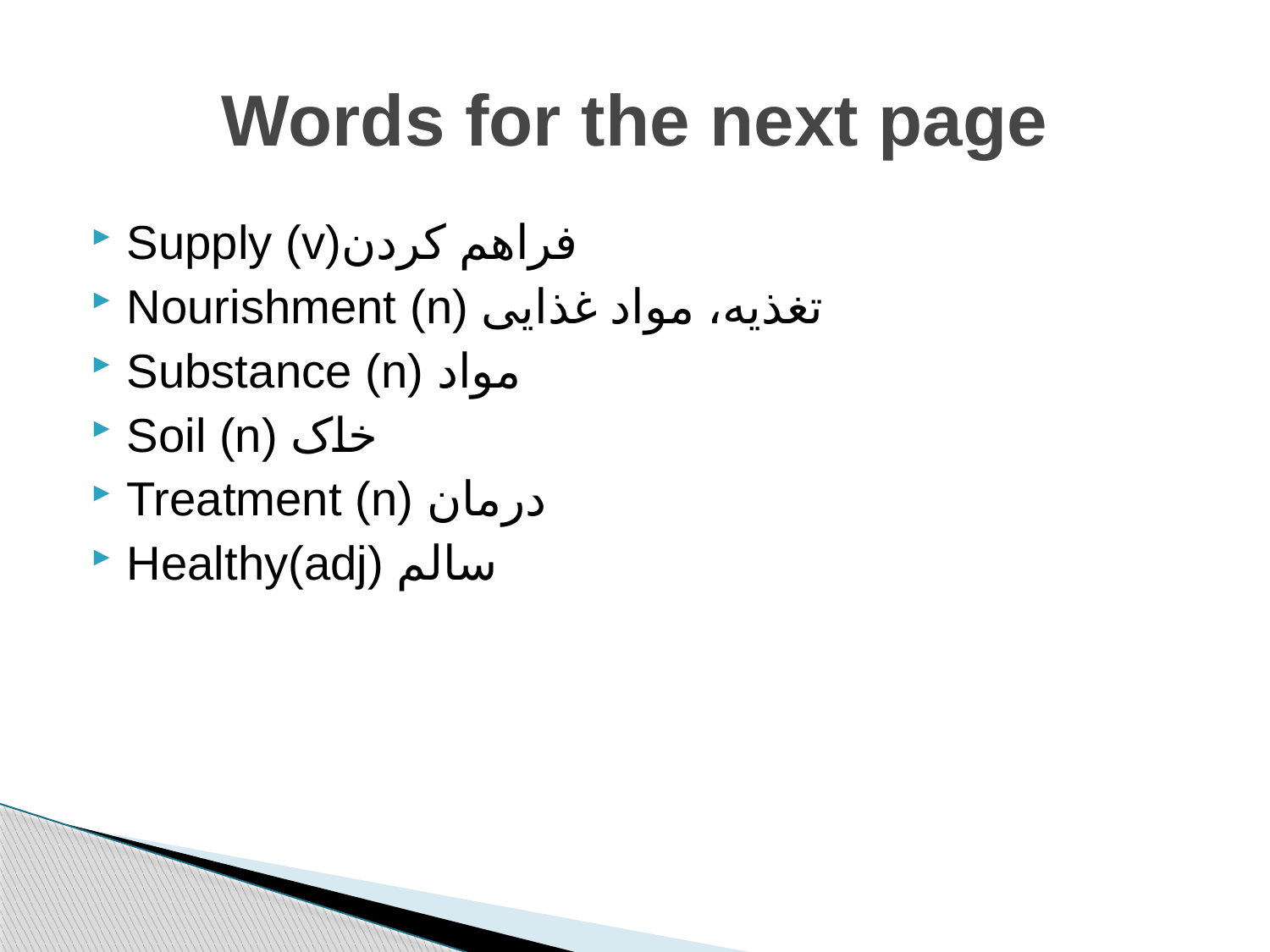

# Words for the next page
Supply (v)فراهم کردن
Nourishment (n) تغذیه، مواد غذایی
Substance (n) مواد
Soil (n) خاک
Treatment (n) درمان
Healthy(adj) سالم